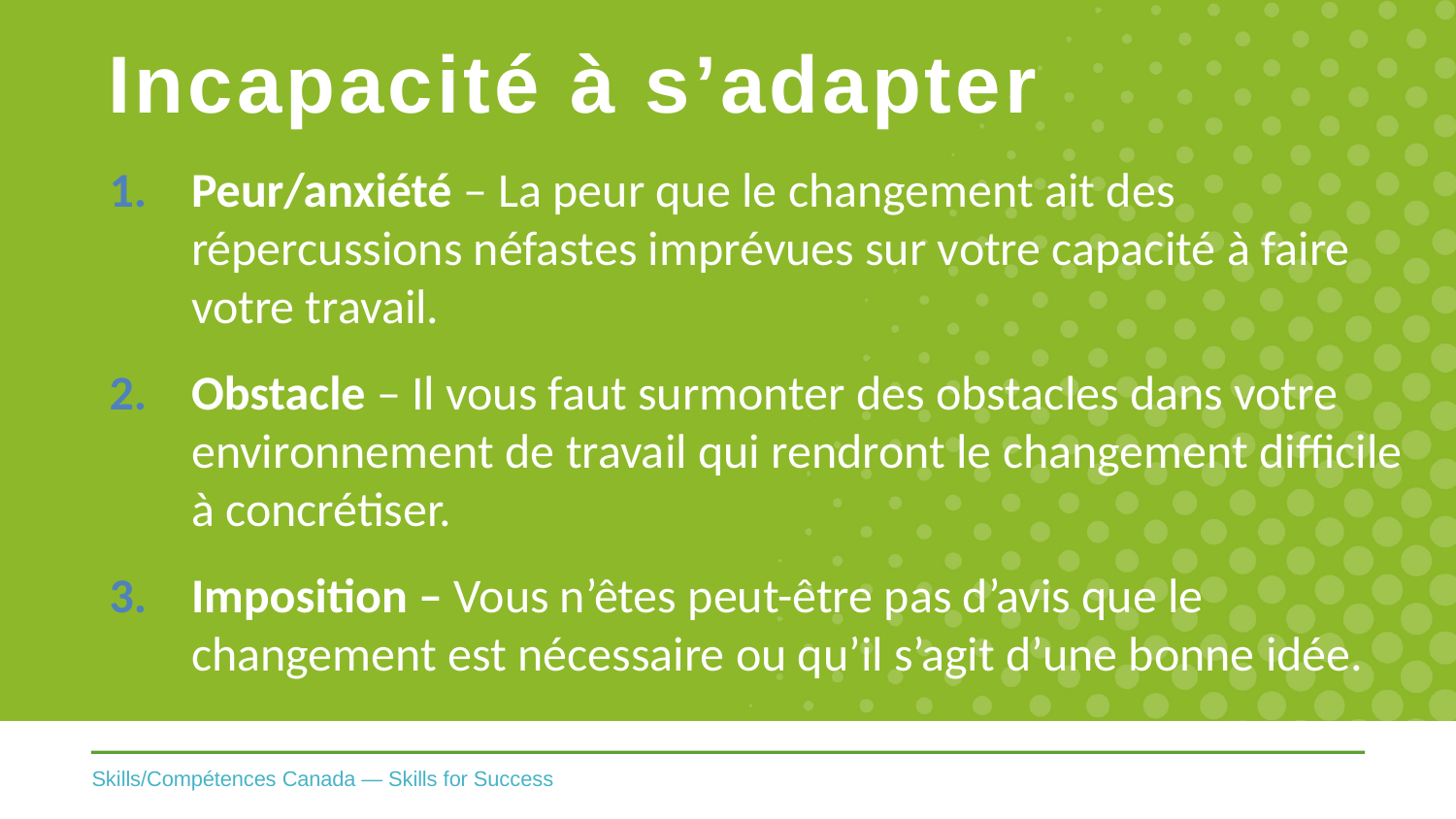

# Incapacité à s’adapter
Peur/anxiété – La peur que le changement ait des répercussions néfastes imprévues sur votre capacité à faire votre travail.
Obstacle – Il vous faut surmonter des obstacles dans votre environnement de travail qui rendront le changement difficile à concrétiser.
Imposition – Vous n’êtes peut-être pas d’avis que le changement est nécessaire ou qu’il s’agit d’une bonne idée.